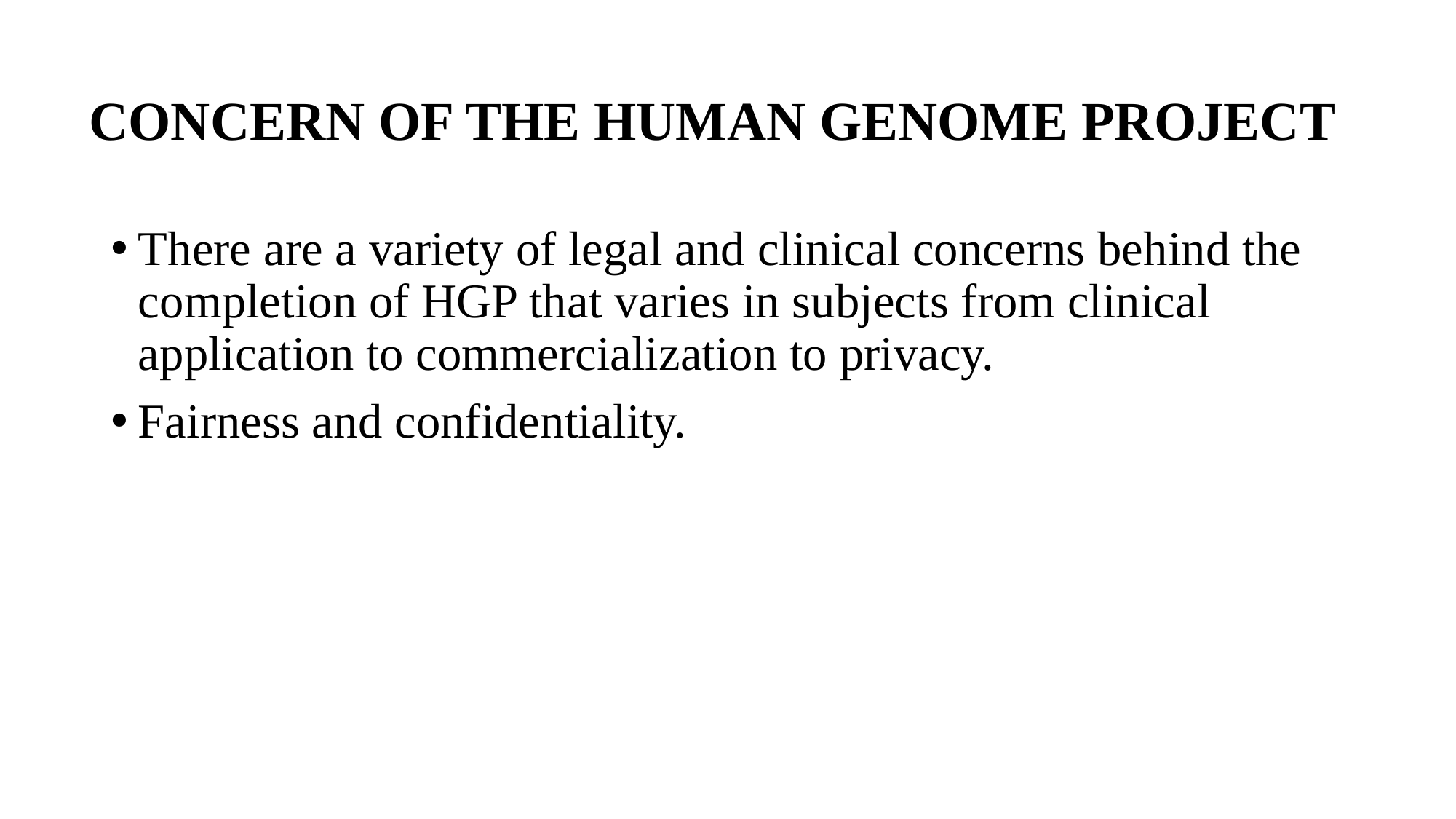

# CONCERN OF THE HUMAN GENOME PROJECT
There are a variety of legal and clinical concerns behind the completion of HGP that varies in subjects from clinical application to commercialization to privacy.
Fairness and confidentiality.